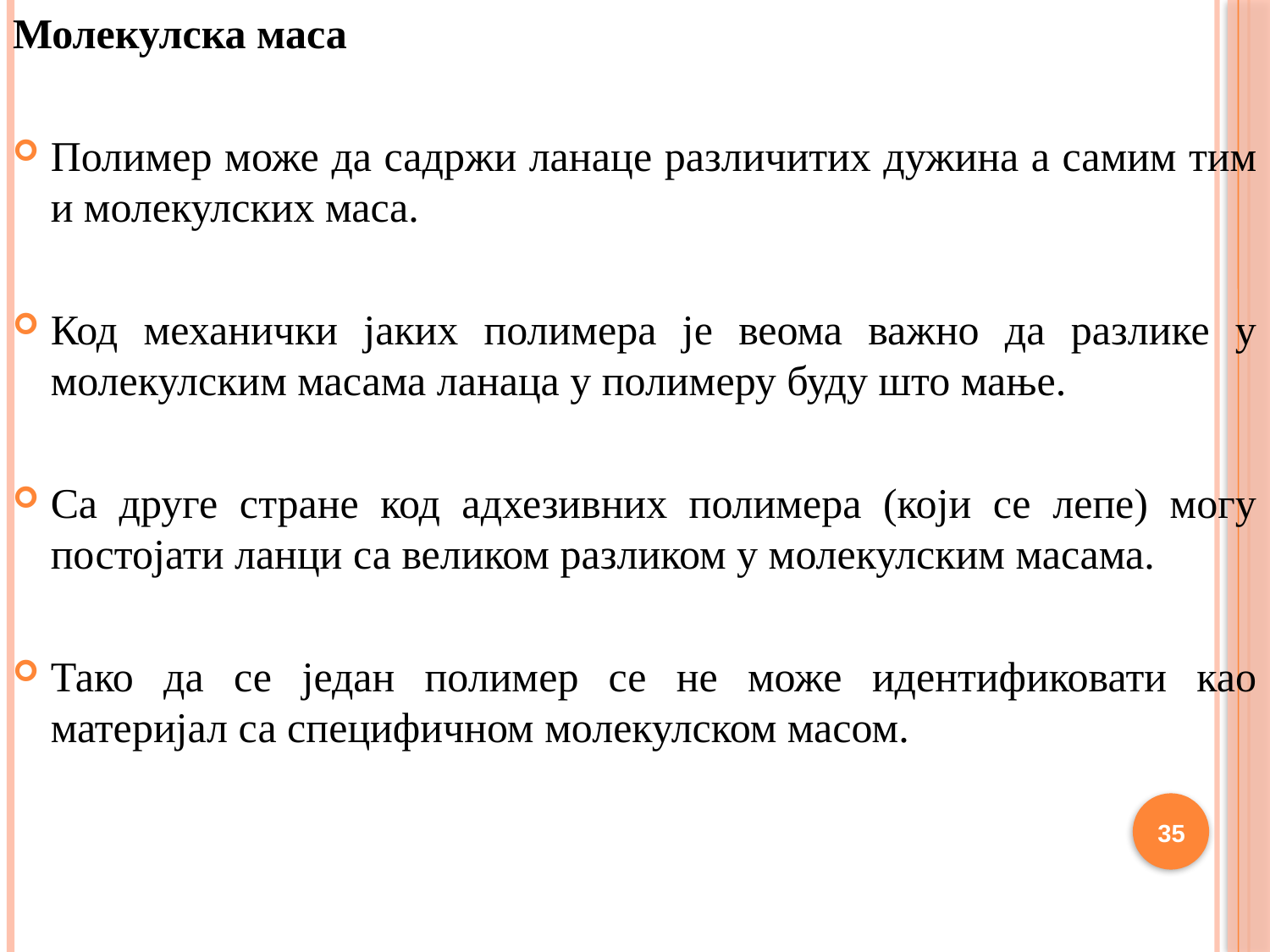

Молекулска маса

Полимер може да садржи ланаце различитих дужина а самим тим и молекулских маса.

Код механички јаких полимера је веома важно да разлике у молекулским масама ланаца у полимеру буду што мање.

Са друге стране код адхезивних полимера (који се лепе) могу постојати ланци са великом разликом у молекулским масама.

Тако да се један полимер се не може идентификовати као материјал са специфичном молекулском масом.
35